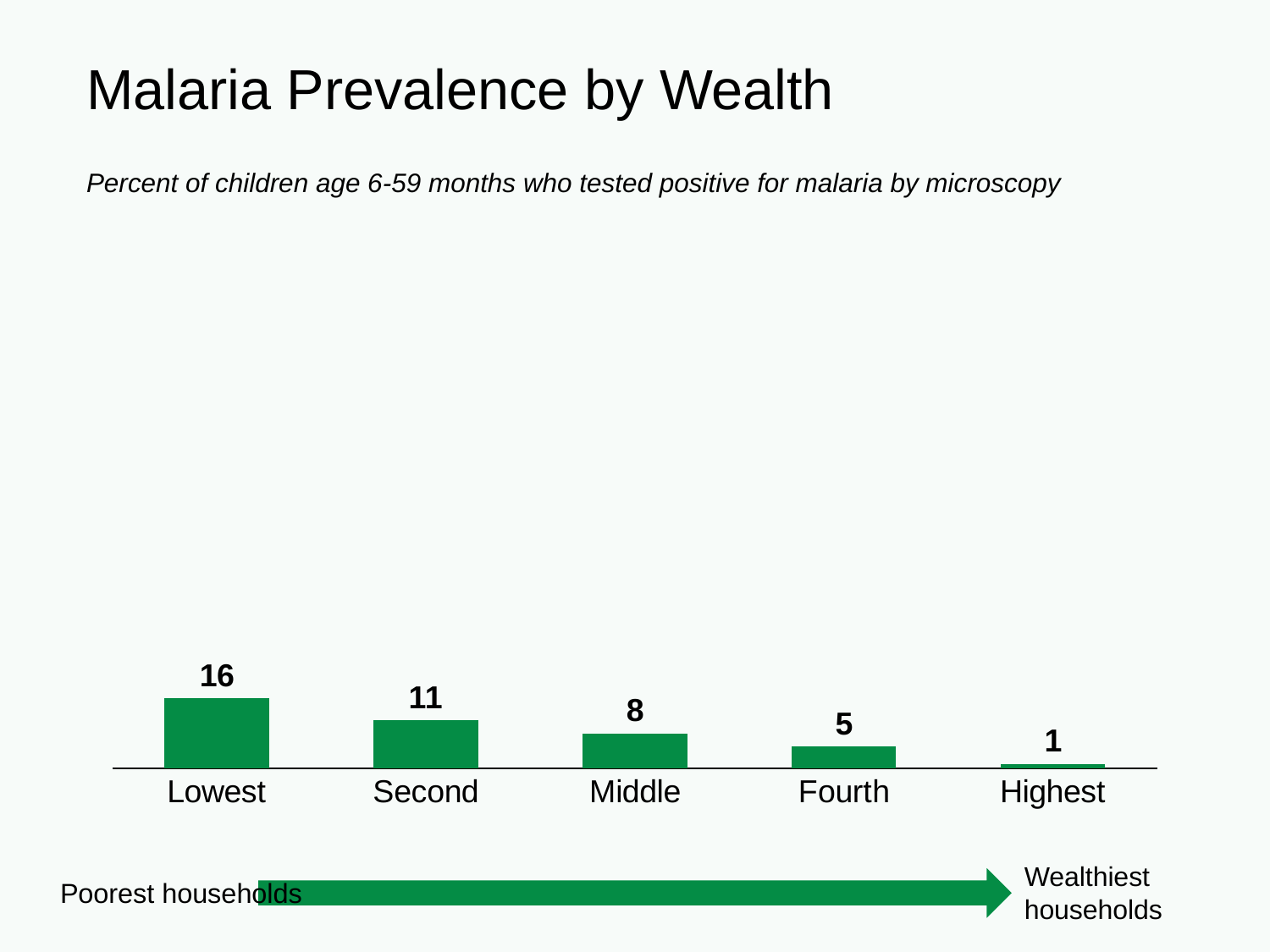

Malaria Prevalence by Wealth
Percent of children age 6-59 months who tested positive for malaria by microscopy

### Chart

| Category | Lowest |
|---|---|
| Lowest | 16.0 |
| Second | 11.0 |
| Middle | 8.0 |
| Fourth | 5.0 |
| Highest | 1.0 |
Poorest households
Wealthiest households